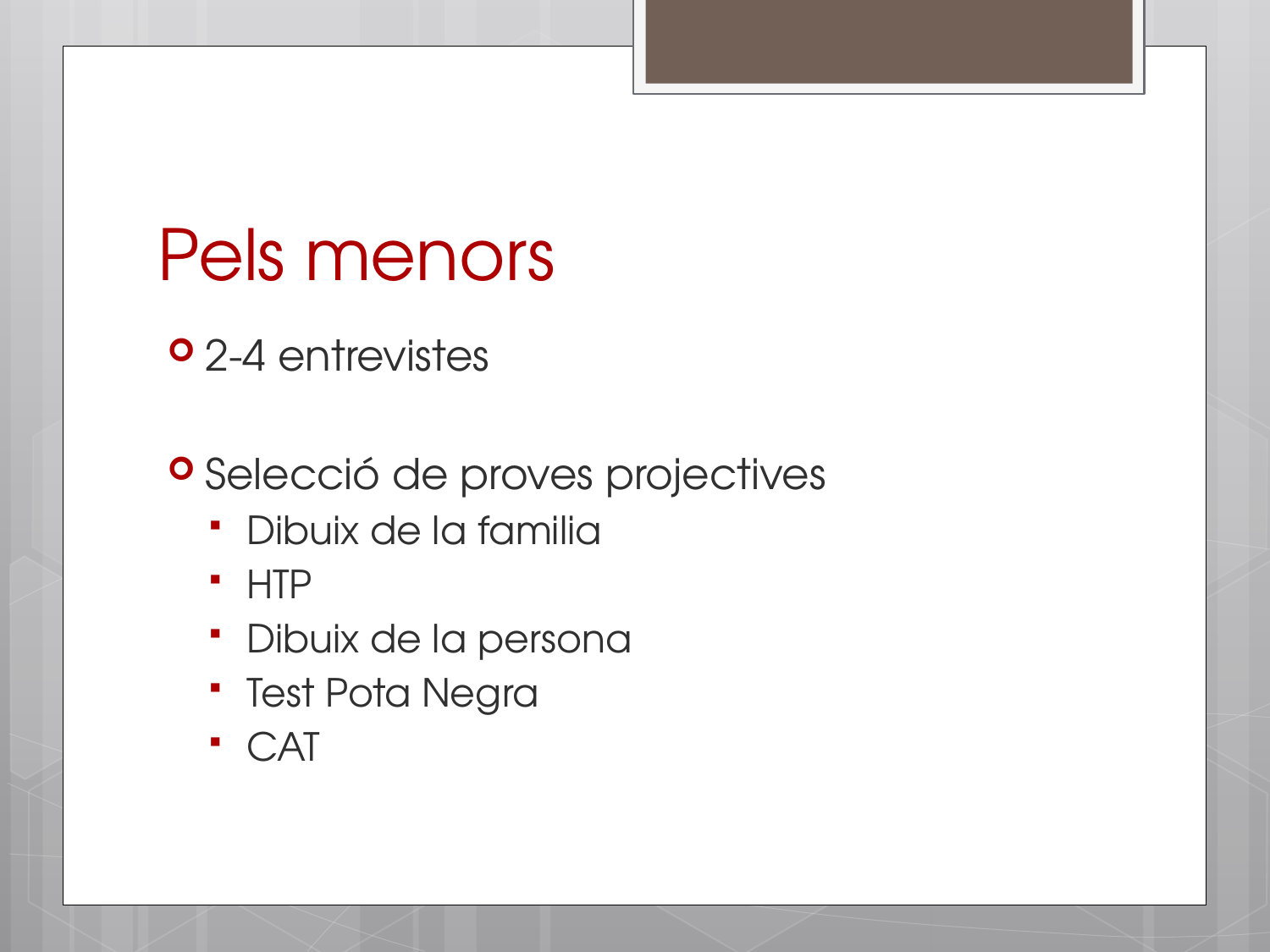

# Pels menors
2-4 entrevistes

Selecció de proves projectives
Dibuix de la familia
HTP
Dibuix de la persona
Test Pota Negra
CAT